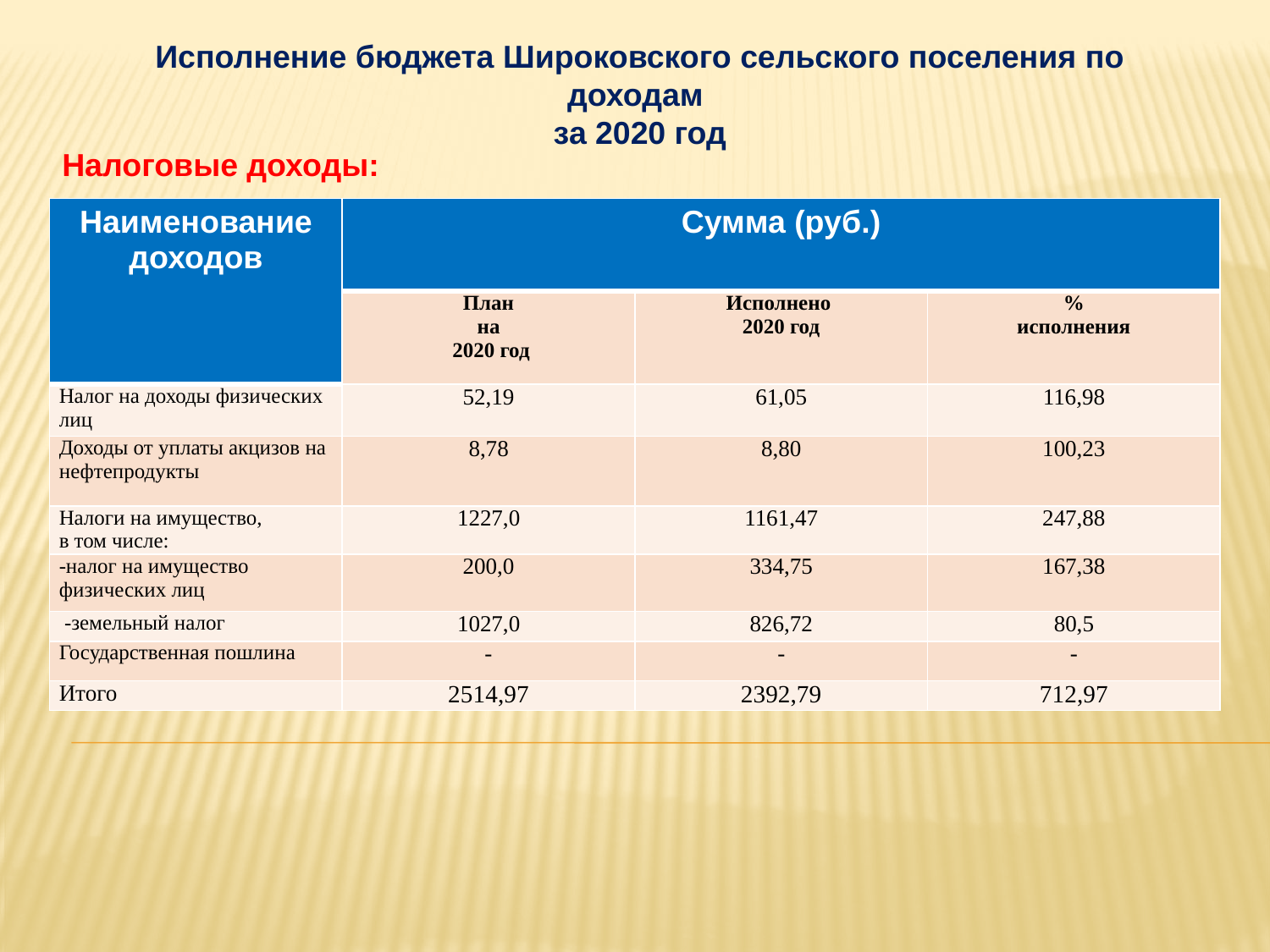

Исполнение бюджета Широковского сельского поселения по доходам
за 2020 год
Налоговые доходы:
| Наименование доходов | Сумма (руб.) |  |  |
| --- | --- | --- | --- |
|  | План на 2020 год | Исполнено 2020 год | % исполнения |
| Налог на доходы физических лиц | 52,19 | 61,05 | 116,98 |
| Доходы от уплаты акцизов на нефтепродукты | 8,78 | 8,80 | 100,23 |
| Налоги на имущество, в том числе: | 1227,0 | 1161,47 | 247,88 |
| -налог на имущество физических лиц | 200,0 | 334,75 | 167,38 |
| -земельный налог | 1027,0 | 826,72 | 80,5 |
| Государственная пошлина | - | - | - |
| Итого | 2514,97 | 2392,79 | 712,97 |